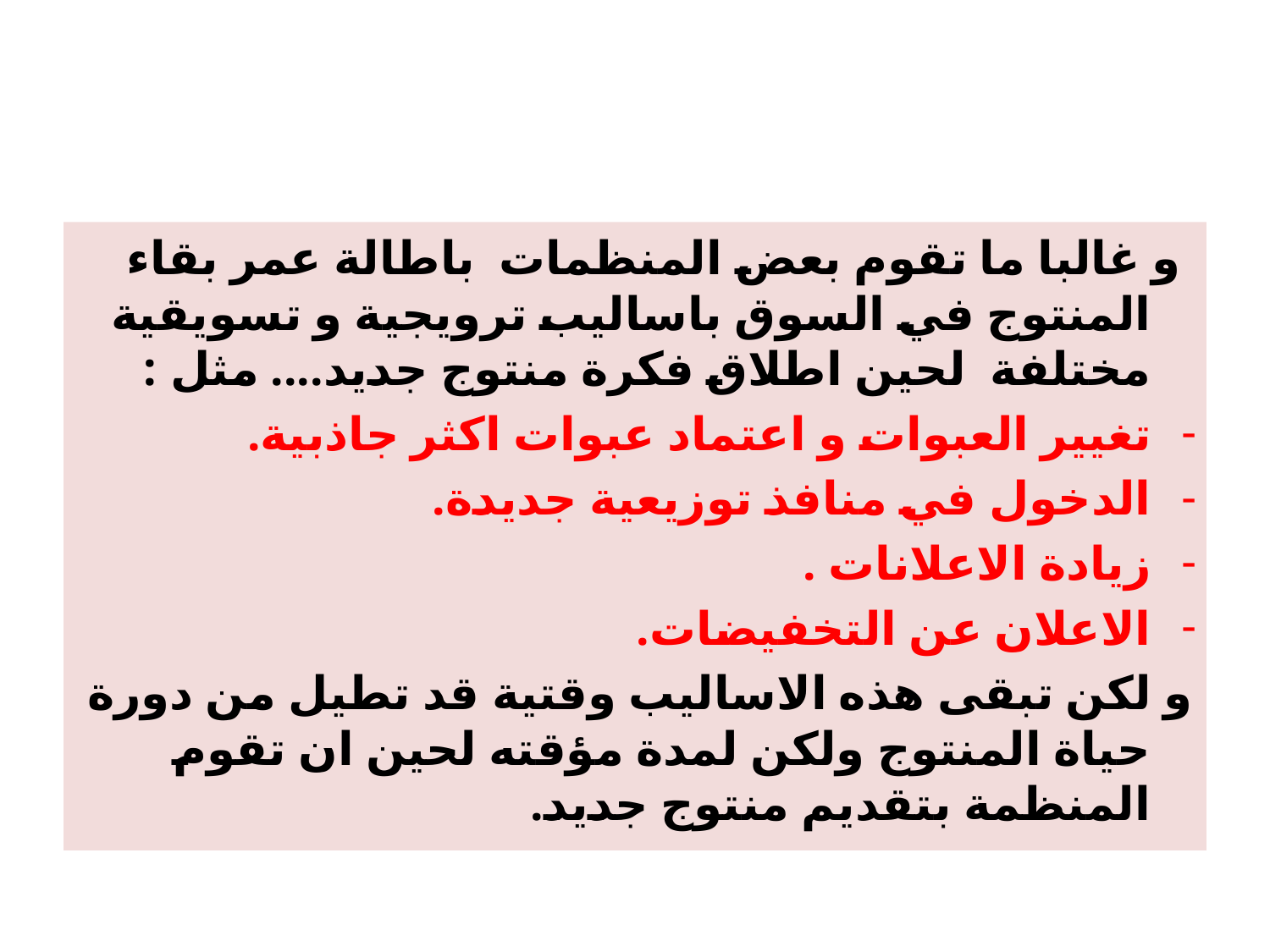

#
 و غالبا ما تقوم بعض المنظمات  باطالة عمر بقاء المنتوج في السوق باساليب ترويجية و تسويقية مختلفة  لحين اطلاق فكرة منتوج جديد.... مثل :
تغيير العبوات و اعتماد عبوات اكثر جاذبية.
الدخول في منافذ توزيعية جديدة.
زيادة الاعلانات .
الاعلان عن التخفيضات.
و لكن تبقى هذه الاساليب وقتية قد تطيل من دورة حياة المنتوج ولكن لمدة مؤقته لحين ان تقوم المنظمة بتقديم منتوج جديد.